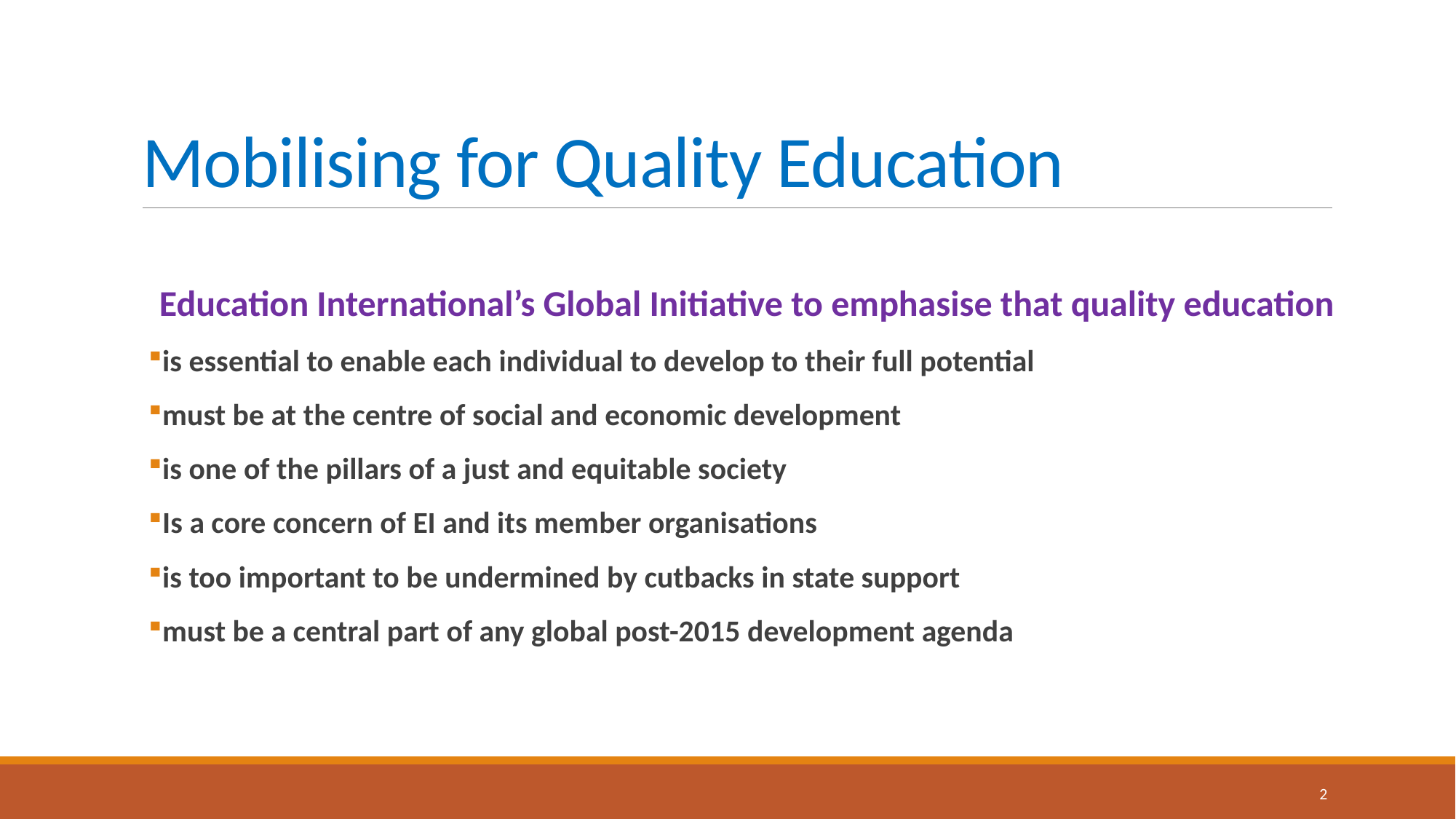

# Mobilising for Quality Education

Education International’s Global Initiative to emphasise that quality education
is essential to enable each individual to develop to their full potential
must be at the centre of social and economic development
is one of the pillars of a just and equitable society
Is a core concern of EI and its member organisations
is too important to be undermined by cutbacks in state support
must be a central part of any global post-2015 development agenda
2